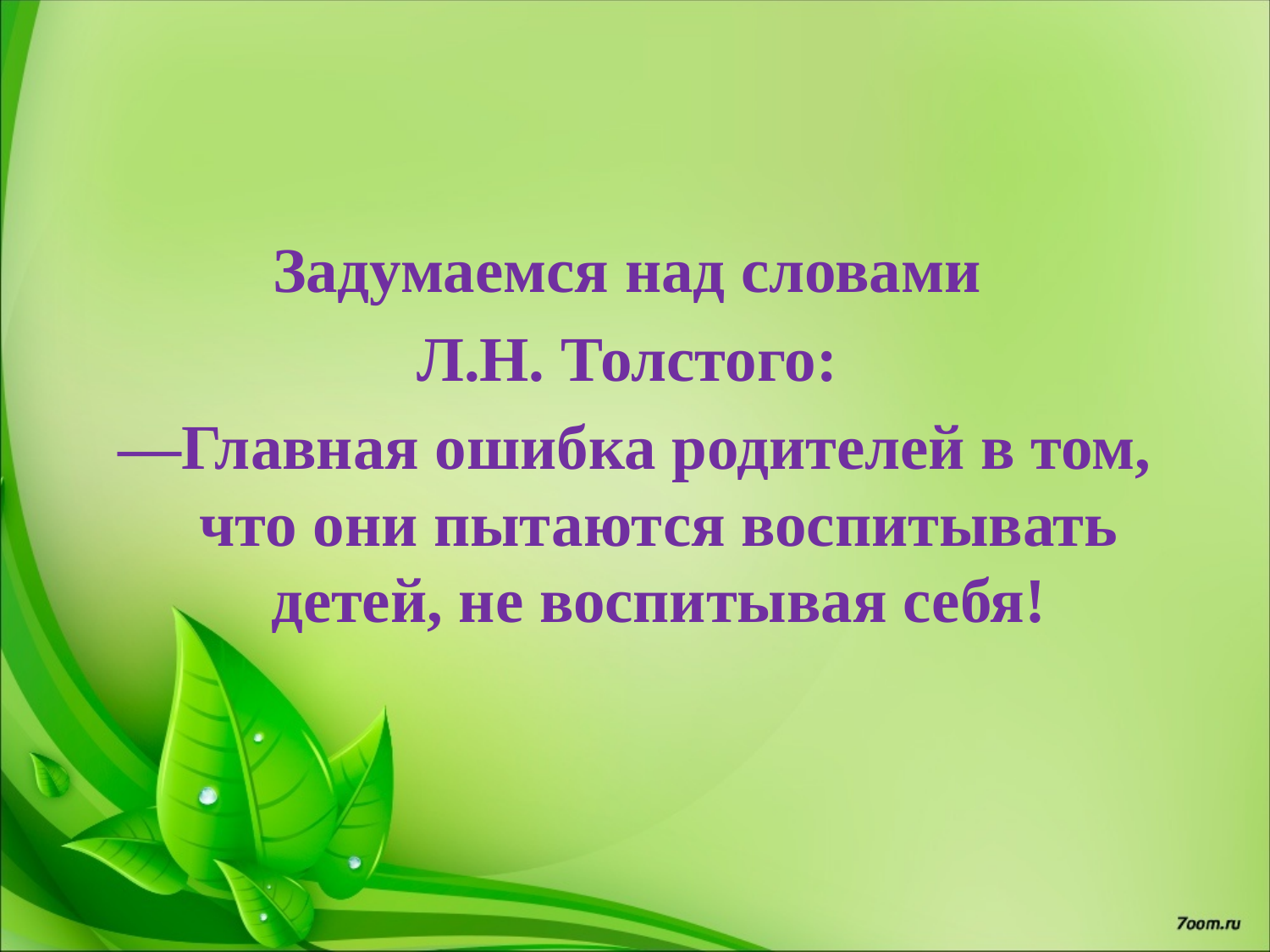

Задумаемся над словами
Л.Н. Толстого:
―Главная ошибка родителей в том, что они пытаются воспитывать детей, не воспитывая себя!